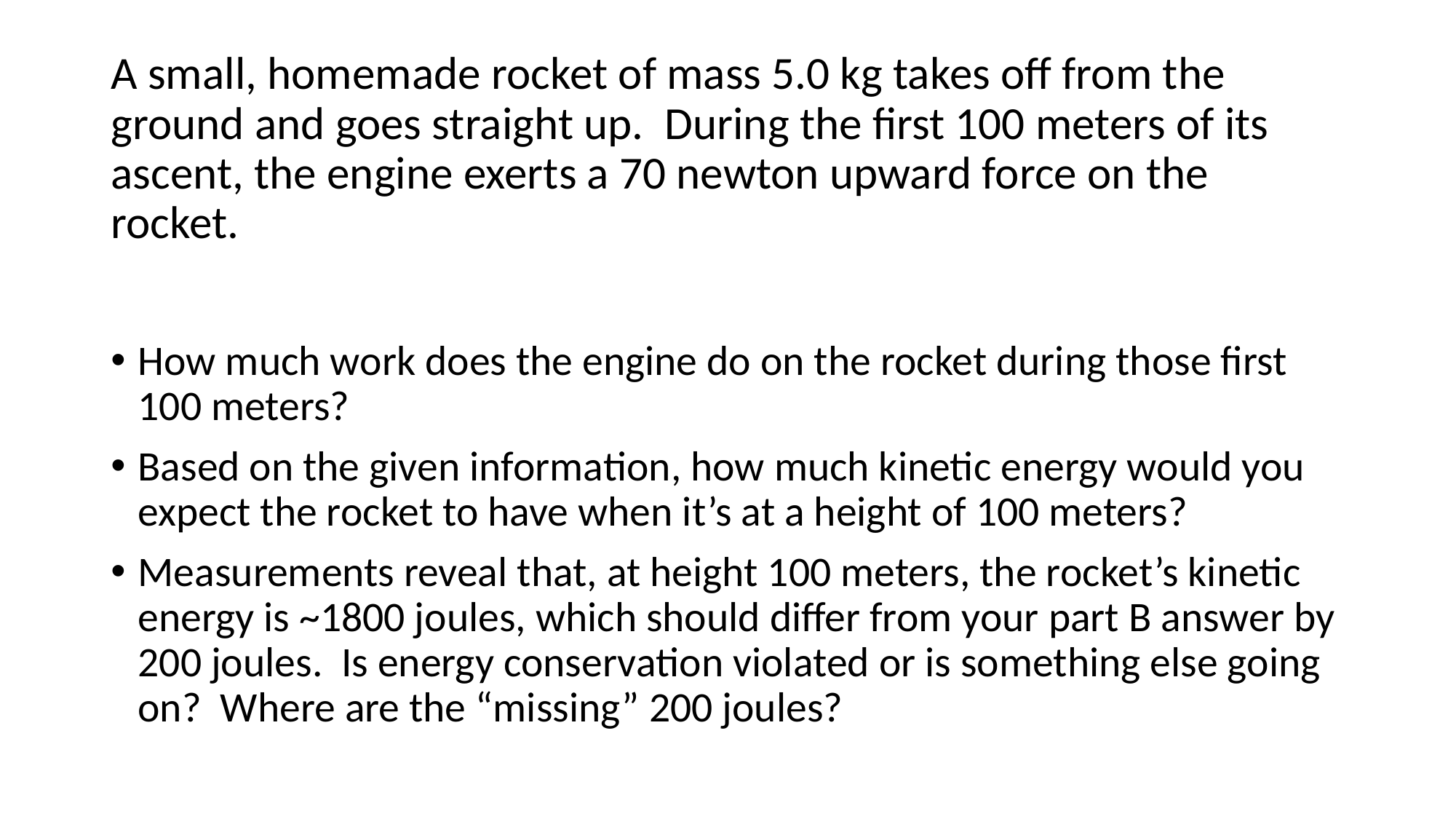

# A small, homemade rocket of mass 5.0 kg takes off from the ground and goes straight up.  During the first 100 meters of its ascent, the engine exerts a 70 newton upward force on the rocket.
How much work does the engine do on the rocket during those first 100 meters?
Based on the given information, how much kinetic energy would you expect the rocket to have when it’s at a height of 100 meters?
Measurements reveal that, at height 100 meters, the rocket’s kinetic energy is ~1800 joules, which should differ from your part B answer by 200 joules.  Is energy conservation violated or is something else going on?  Where are the “missing” 200 joules?